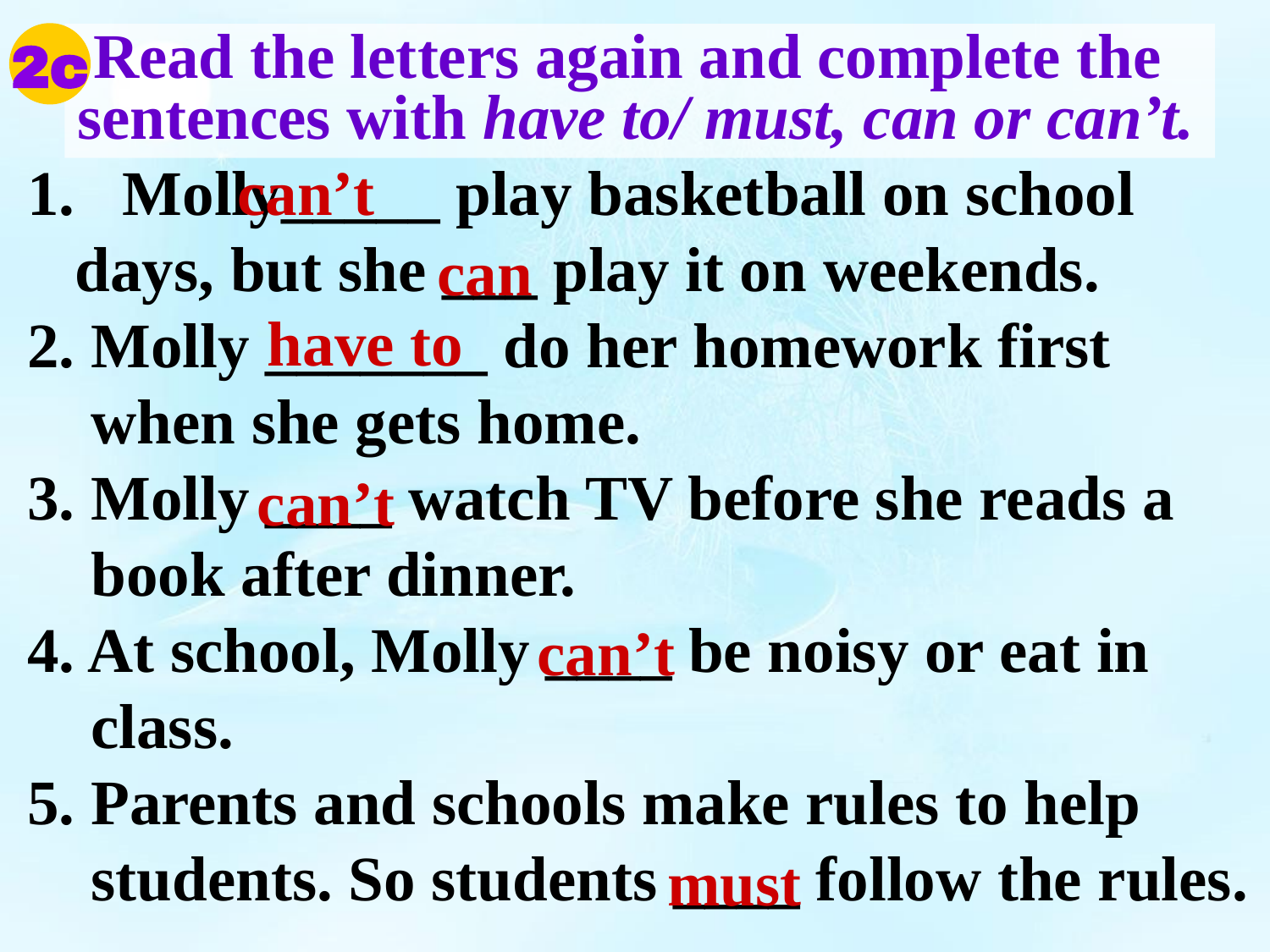

2c
 Read the letters again and complete the sentences with have to/ must, can or can’t.
Molly_____ play basketball on school
   days, but she ___ play it on weekends.
2. Molly _______ do her homework first
    when she gets home.
3. Molly ____ watch TV before she reads a
    book after dinner.
4. At school, Molly ____ be noisy or eat in
    class.
5. Parents and schools make rules to help
    students. So students ____ follow the rules.
can’t
can
have to
can’t
can’t
must